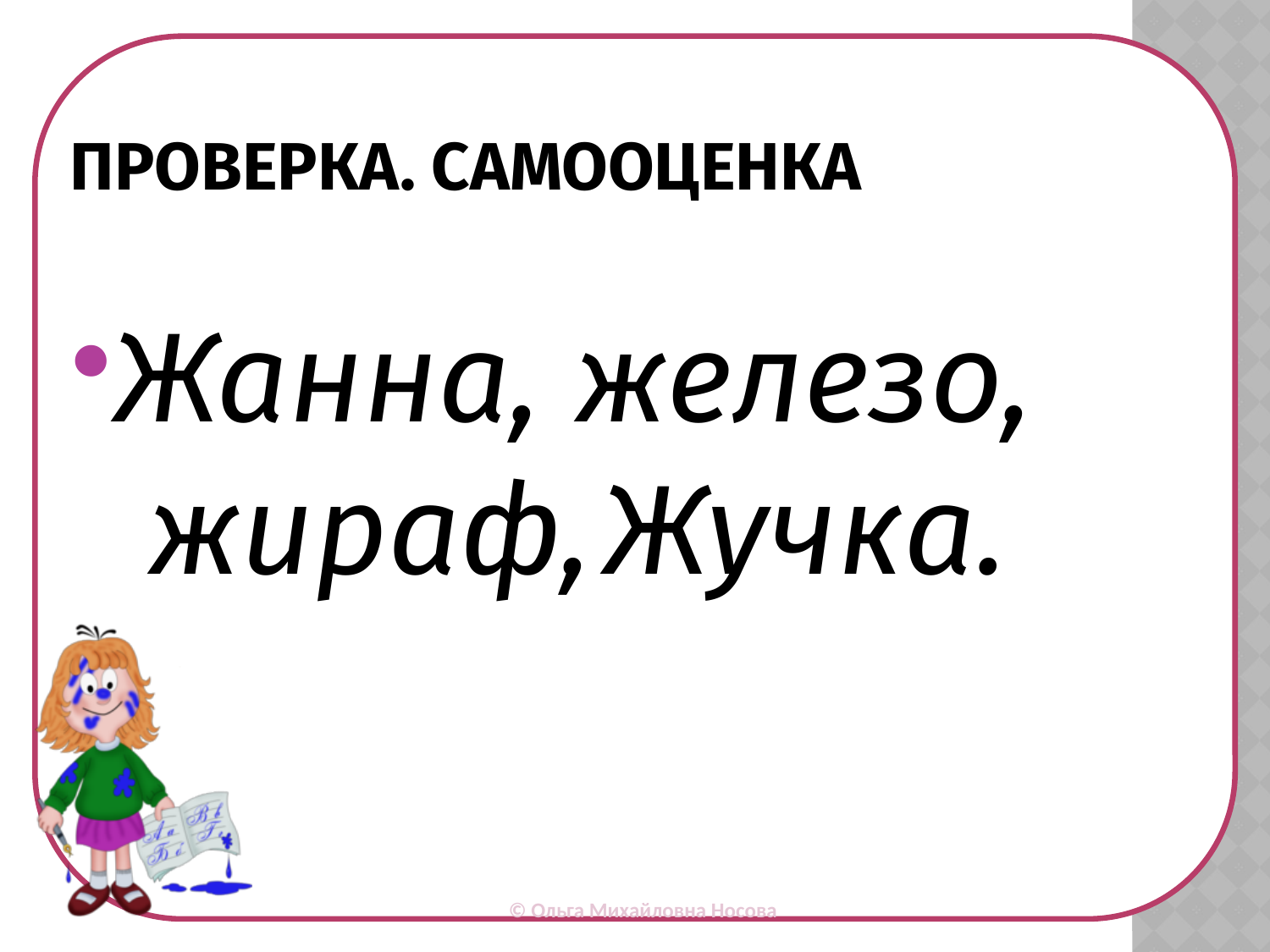

# ПРОВЕРКА. САМООЦЕНКА

Жанна, железо,  жираф, Жучка.